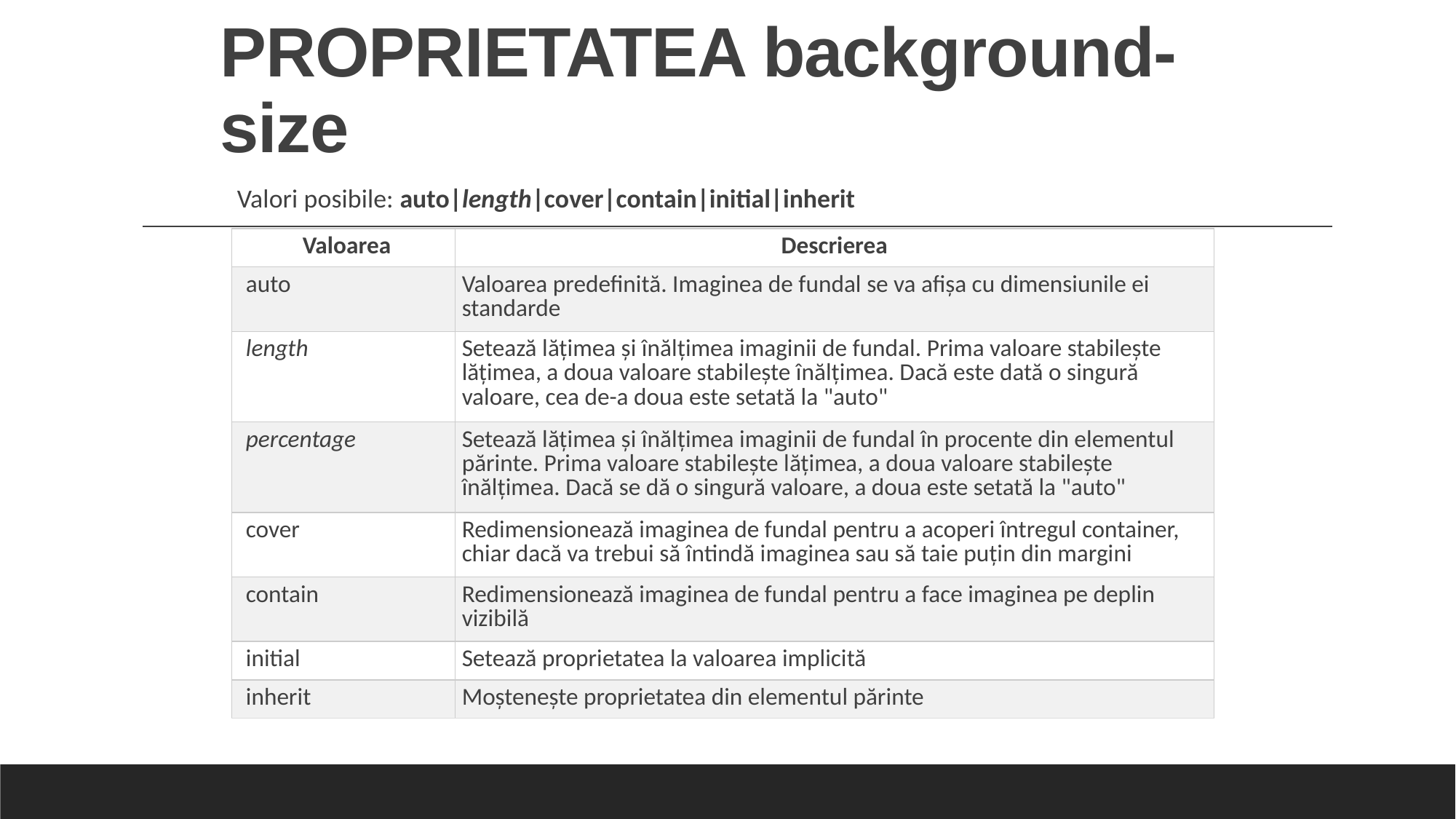

# PROPRIETATEA background-size
Valori posibile: auto|length|cover|contain|initial|inherit

| Valoarea | Descrierea |
| --- | --- |
| auto | Valoarea predefinită. Imaginea de fundal se va afișa cu dimensiunile ei standarde |
| length | Setează lățimea și înălțimea imaginii de fundal. Prima valoare stabilește lățimea, a doua valoare stabilește înălțimea. Dacă este dată o singură valoare, cea de-a doua este setată la "auto" |
| percentage | Setează lățimea și înălțimea imaginii de fundal în procente din elementul părinte. Prima valoare stabilește lățimea, a doua valoare stabilește înălțimea. Dacă se dă o singură valoare, a doua este setată la "auto" |
| cover | Redimensionează imaginea de fundal pentru a acoperi întregul container, chiar dacă va trebui să întindă imaginea sau să taie puțin din margini |
| contain | Redimensionează imaginea de fundal pentru a face imaginea pe deplin vizibilă |
| initial | Setează proprietatea la valoarea implicită |
| inherit | Moștenește proprietatea din elementul părinte |